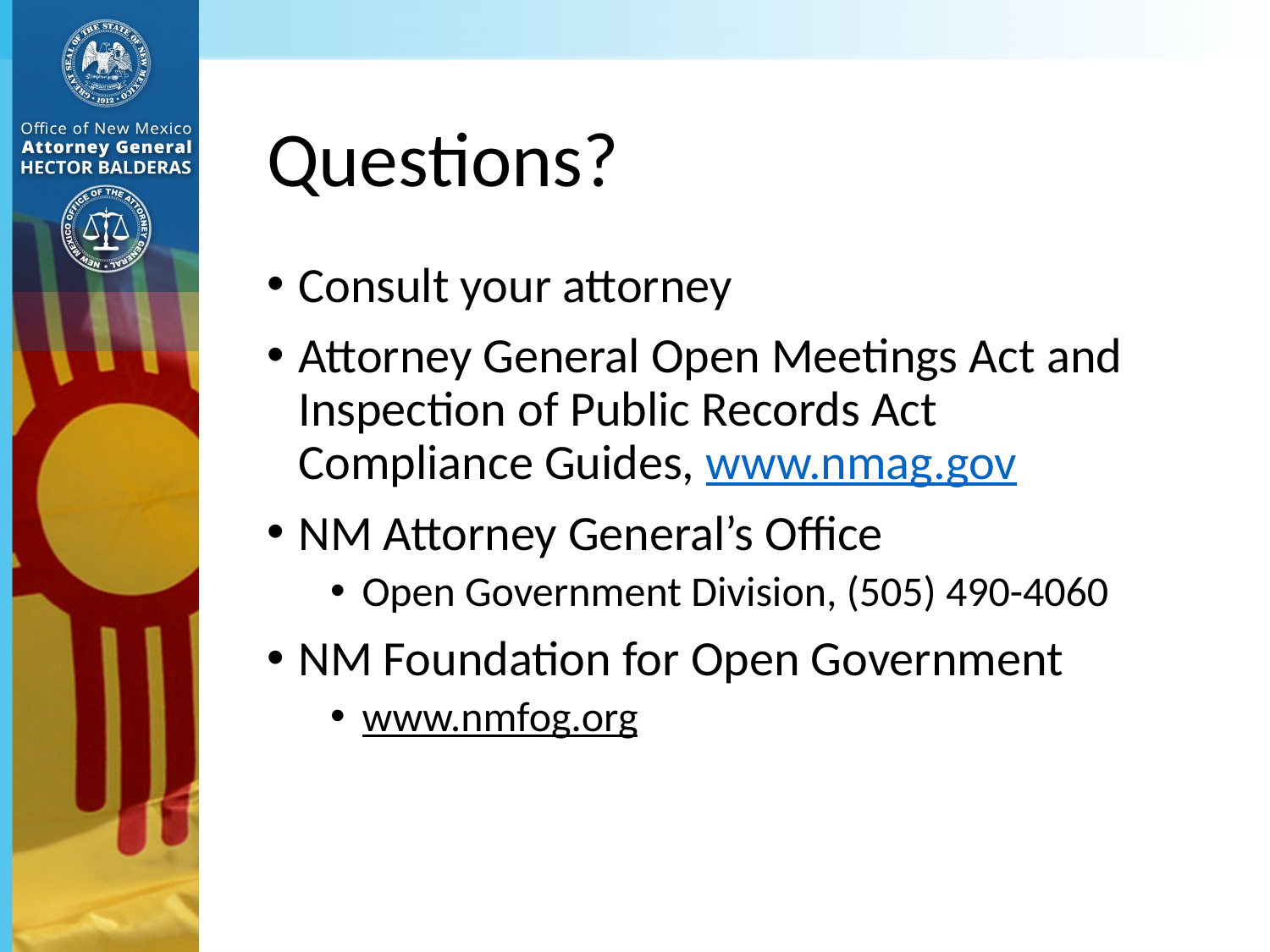

# Questions?
Consult your attorney
Attorney General Open Meetings Act and Inspection of Public Records Act Compliance Guides, www.nmag.gov
NM Attorney General’s Office
Open Government Division, (505) 490-4060
NM Foundation for Open Government
www.nmfog.org